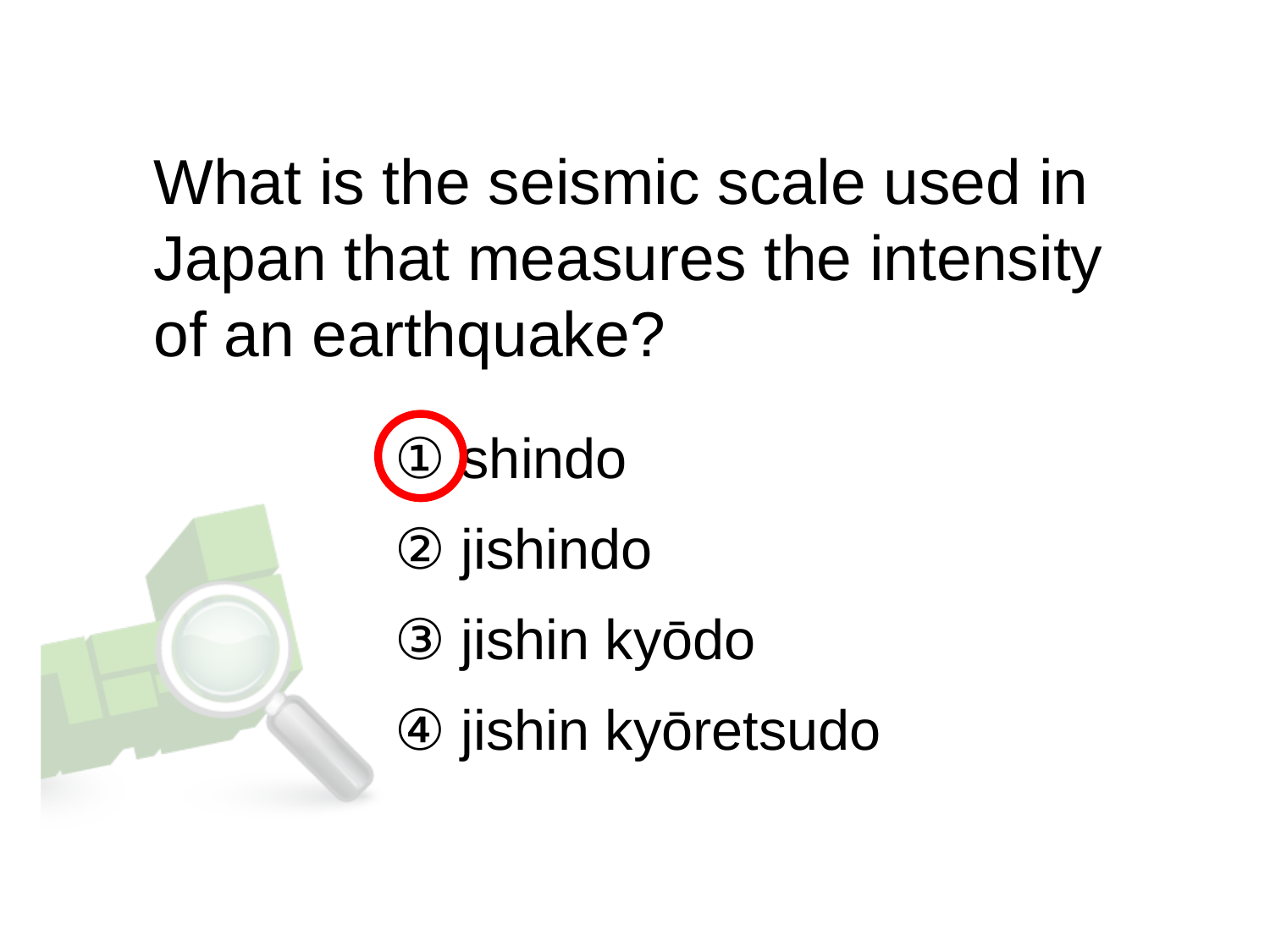

What is the seismic scale used in Japan that measures the intensity of an earthquake?

① shindo
② jishindo
③ jishin kyōdo
④ jishin kyōretsudo